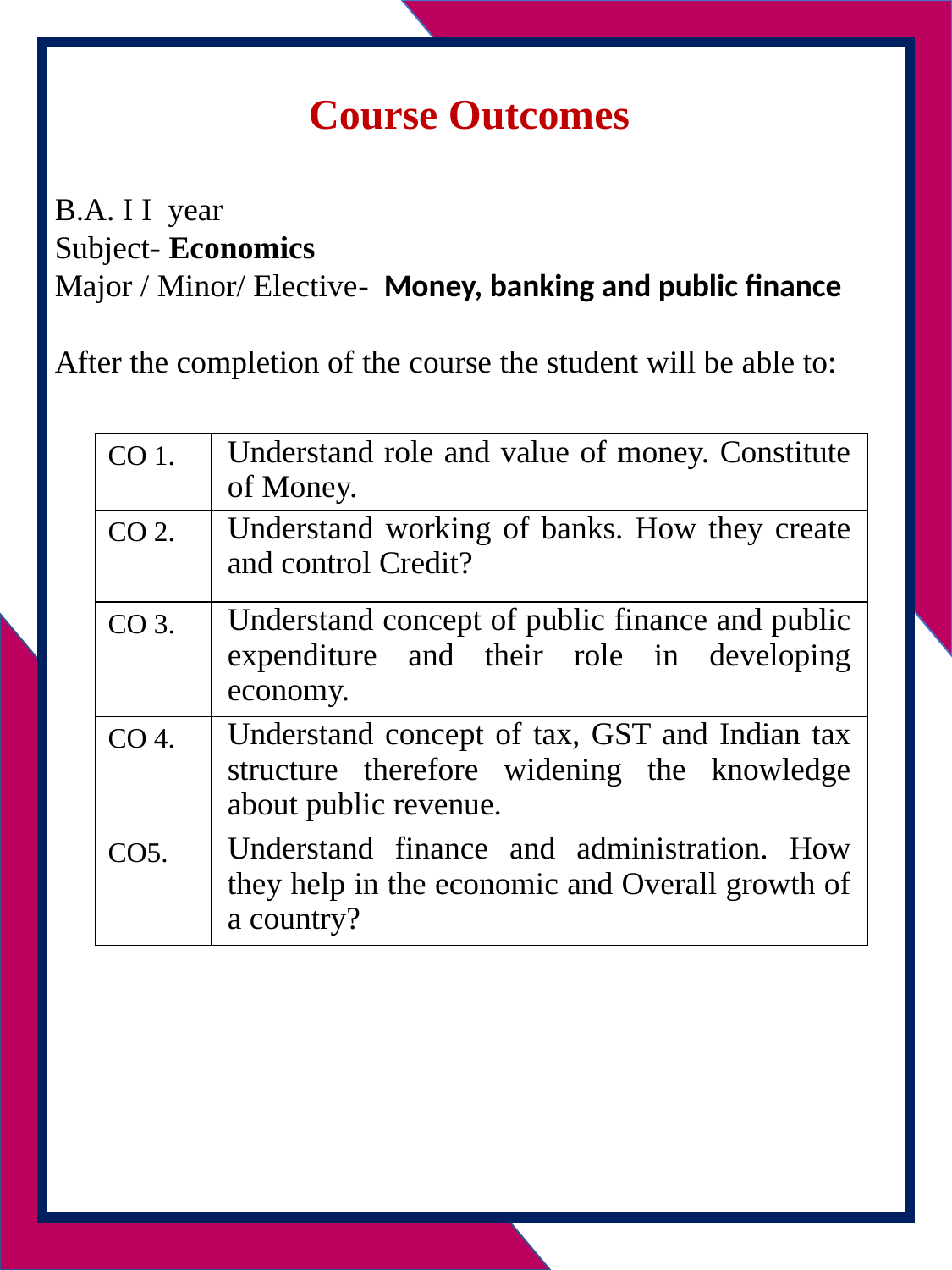

Course Outcomes

B.A. I I  year
Subject- Economics
Major / Minor/ Elective-  Money, banking and public finance

After the completion of the course the student will be able to:

| CO 1. | Understand role and value of money. Constitute of Money. |
| --- | --- |
| CO 2. | Understand working of banks. How they create and control Credit? |
| CO 3. | Understand concept of public finance and public expenditure and their role in developing economy. |
| CO 4. | Understand concept of tax, GST and Indian tax structure therefore widening the knowledge about public revenue. |
| CO5. | Understand finance and administration. How they help in the economic and Overall growth of a country? |